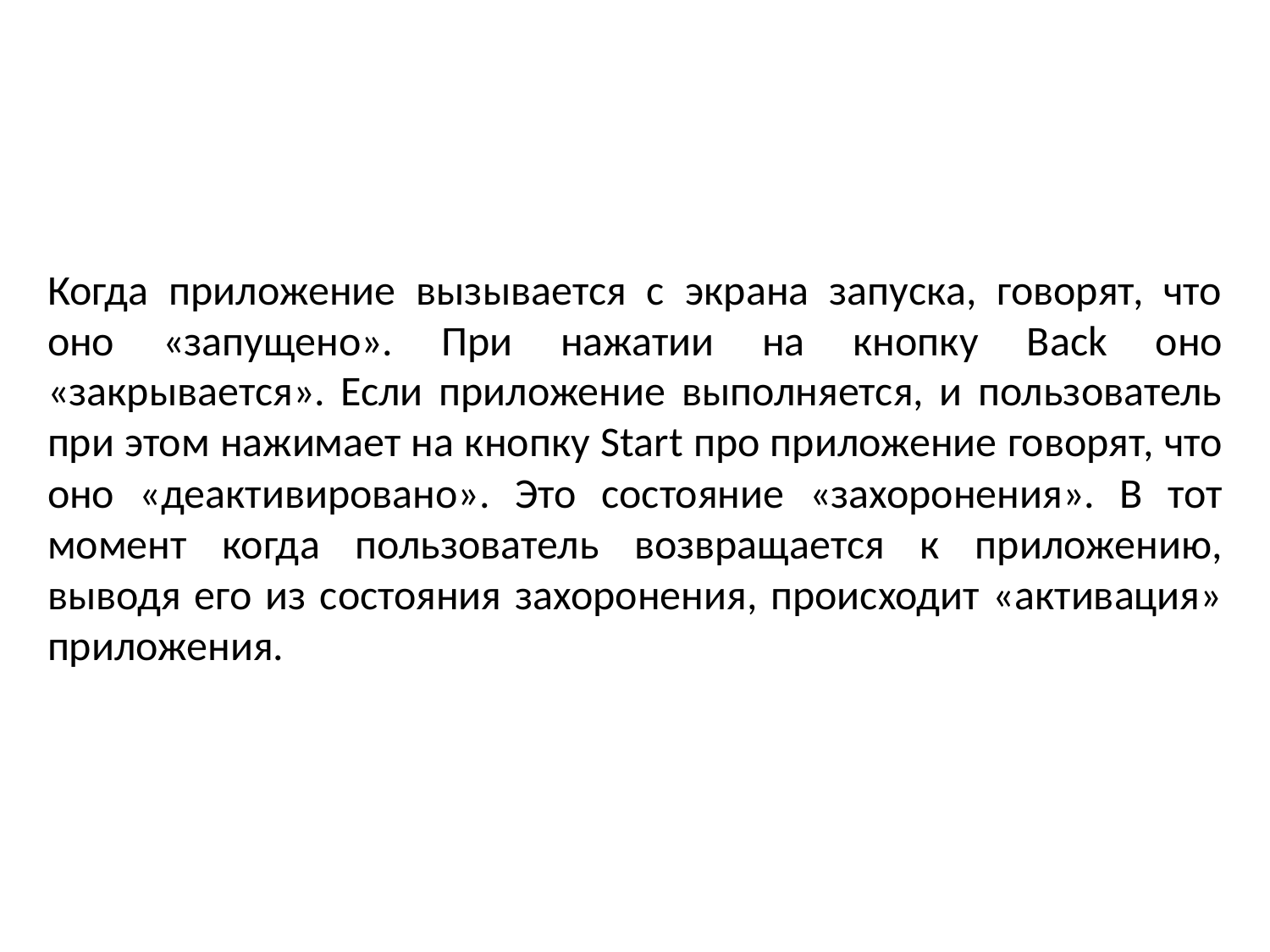

Когда приложение вызывается с экрана запуска, говорят, что оно «запущено». При нажатии на кнопку Back оно «закрывается». Если приложение выполняется, и пользователь при этом нажимает на кнопку Start про приложение говорят, что оно «деактивировано». Это состояние «захоронения». В тот момент когда пользователь возвращается к приложению, выводя его из состояния захоронения, происходит «активация» приложения.